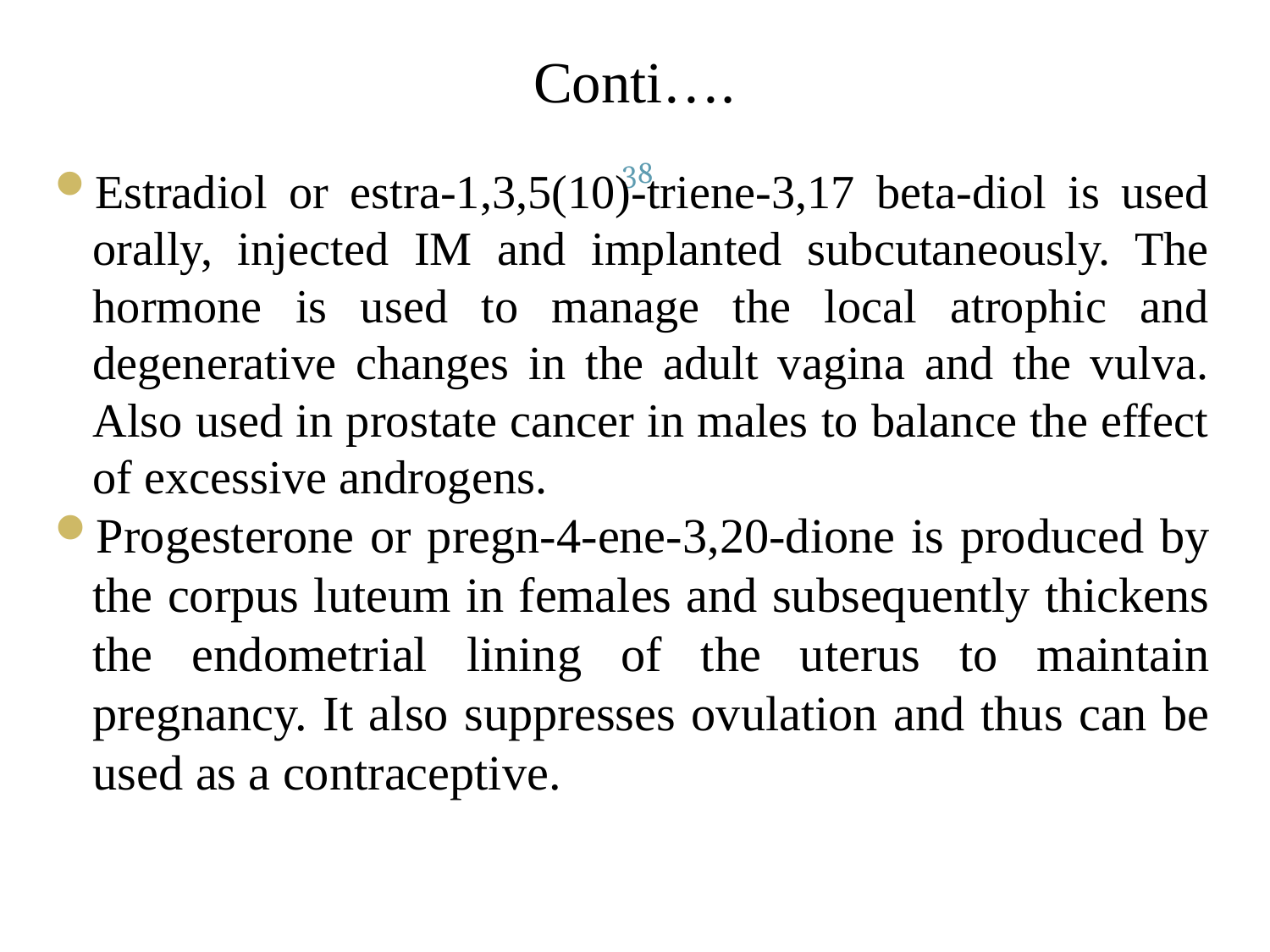

# Conti….
38
Estradiol or estra-1,3,5(10)-triene-3,17 beta-diol is used orally, injected IM and implanted subcutaneously. The hormone is used to manage the local atrophic and degenerative changes in the adult vagina and the vulva. Also used in prostate cancer in males to balance the effect of excessive androgens.
Progesterone or pregn-4-ene-3,20-dione is produced by the corpus luteum in females and subsequently thickens the endometrial lining of the uterus to maintain pregnancy. It also suppresses ovulation and thus can be used as a contraceptive.